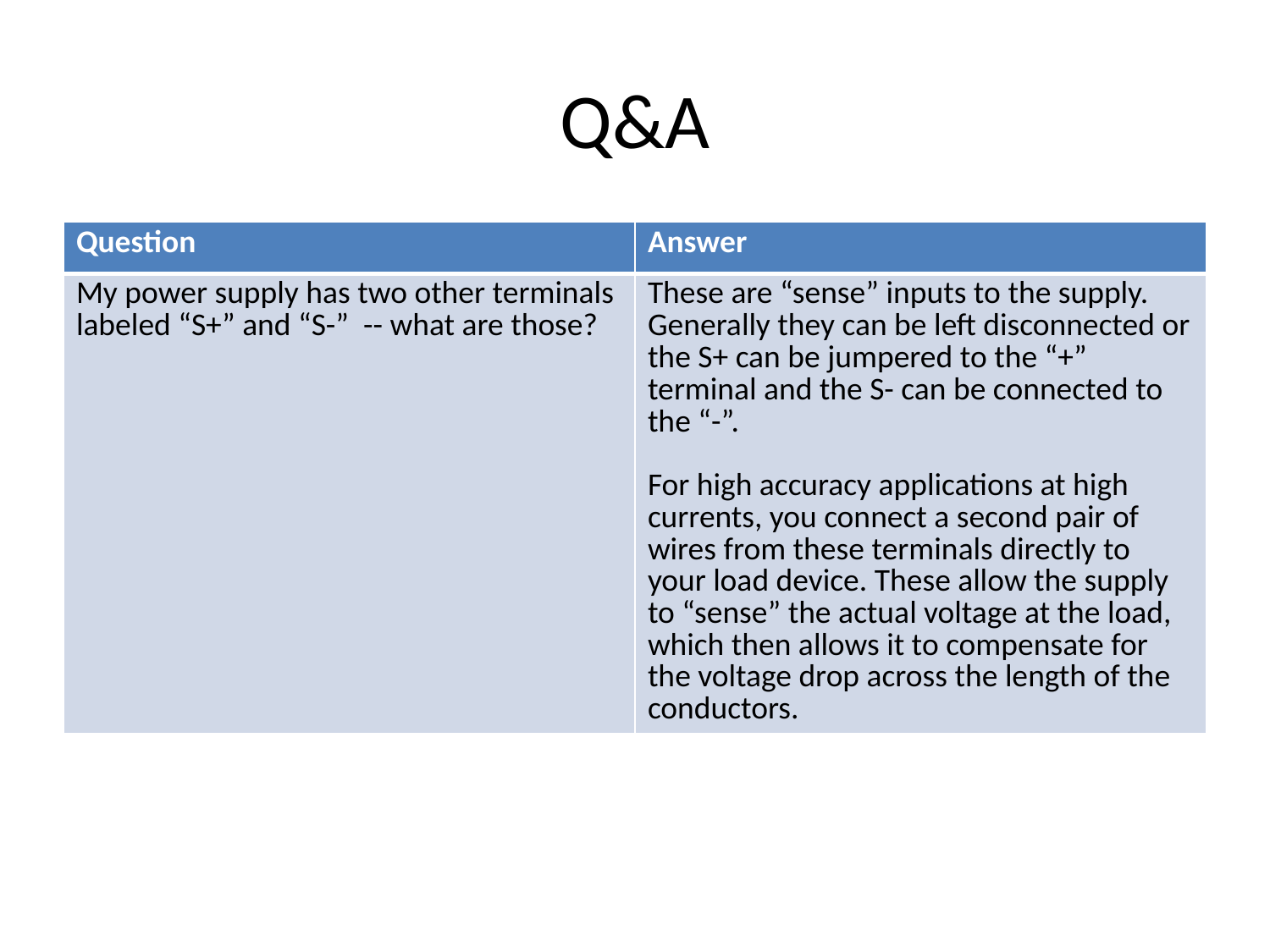

# Q&A
| Question | Answer |
| --- | --- |
| My power supply has two other terminals labeled “S+” and “S-” -- what are those? | These are “sense” inputs to the supply. Generally they can be left disconnected or the S+ can be jumpered to the “+” terminal and the S- can be connected to the “-”. For high accuracy applications at high currents, you connect a second pair of wires from these terminals directly to your load device. These allow the supply to “sense” the actual voltage at the load, which then allows it to compensate for the voltage drop across the length of the conductors. |